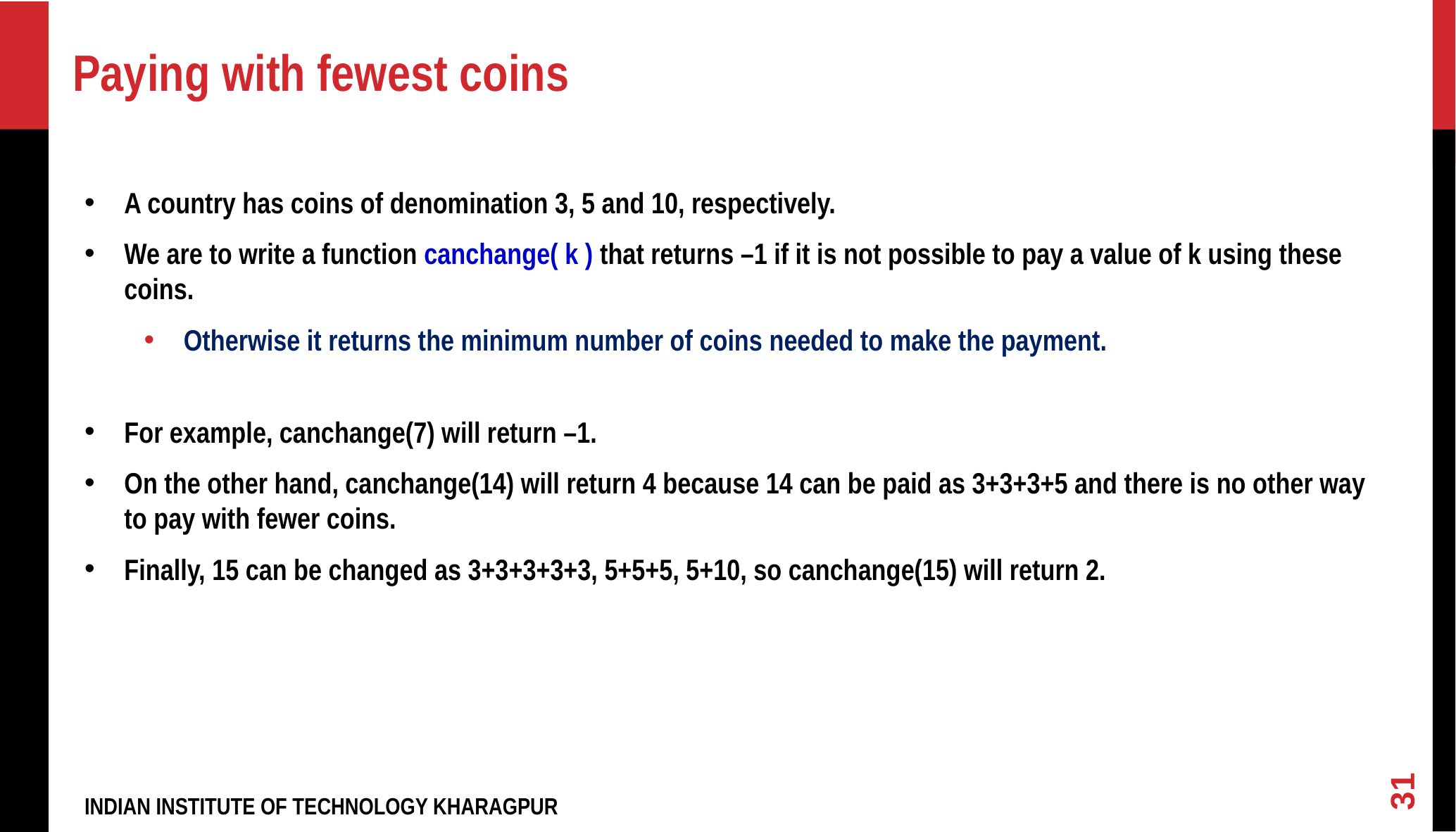

# Paying with fewest coins
A country has coins of denomination 3, 5 and 10, respectively.
We are to write a function canchange( k ) that returns –1 if it is not possible to pay a value of k using these coins.
Otherwise it returns the minimum number of coins needed to make the payment.

For example, canchange(7) will return –1.
On the other hand, canchange(14) will return 4 because 14 can be paid as 3+3+3+5 and there is no other way to pay with fewer coins.
Finally, 15 can be changed as 3+3+3+3+3, 5+5+5, 5+10, so canchange(15) will return 2.

31
INDIAN INSTITUTE OF TECHNOLOGY KHARAGPUR